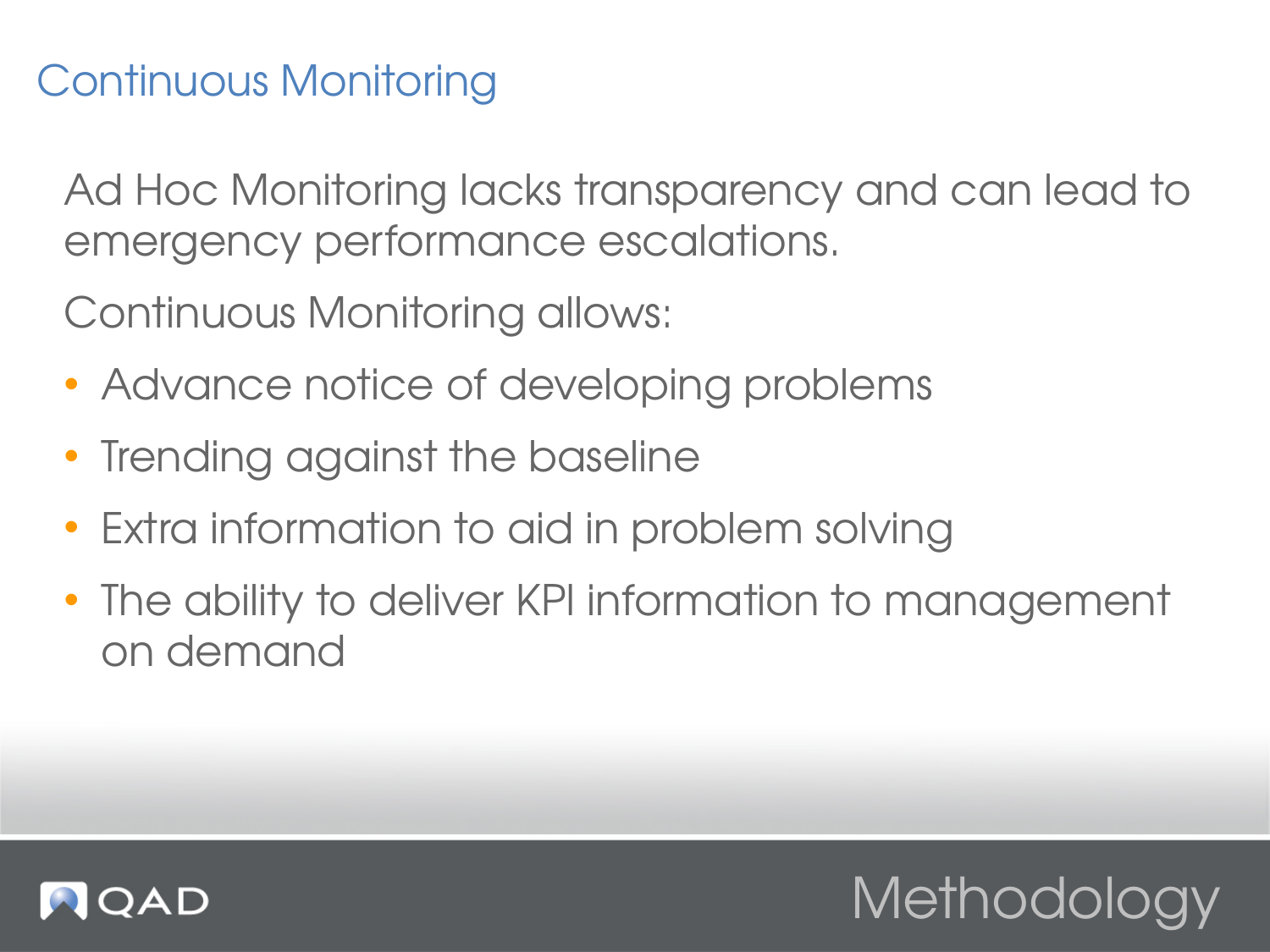

Continuous Monitoring
Ad Hoc Monitoring lacks transparency and can lead to emergency performance escalations.
Continuous Monitoring allows:
Advance notice of developing problems
Trending against the baseline
Extra information to aid in problem solving
The ability to deliver KPI information to management on demand
# Methodology